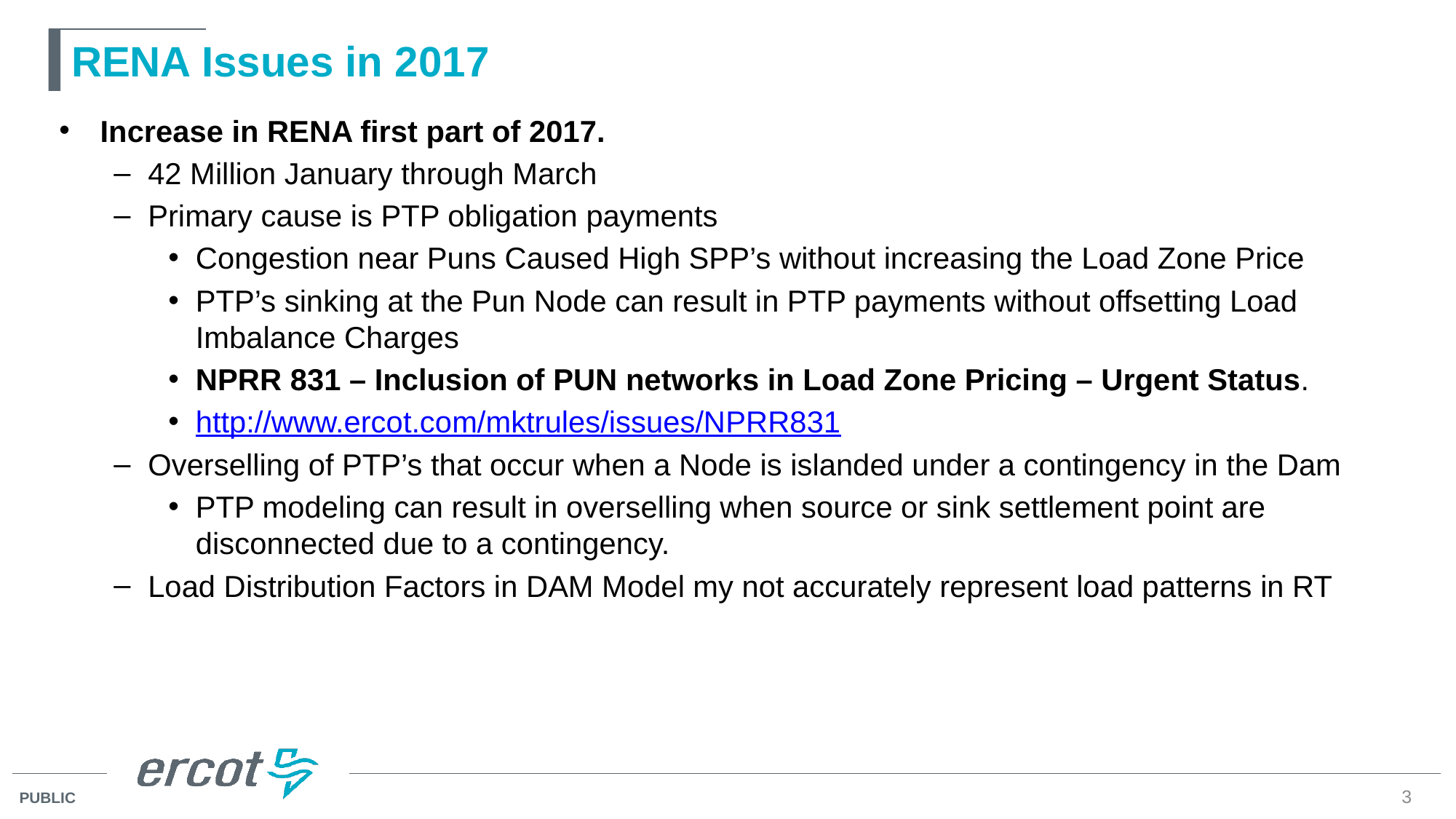

# RENA Issues in 2017
Increase in RENA first part of 2017.
42 Million January through March
Primary cause is PTP obligation payments
Congestion near Puns Caused High SPP’s without increasing the Load Zone Price
PTP’s sinking at the Pun Node can result in PTP payments without offsetting Load Imbalance Charges
NPRR 831 – Inclusion of PUN networks in Load Zone Pricing – Urgent Status.
http://www.ercot.com/mktrules/issues/NPRR831
Overselling of PTP’s that occur when a Node is islanded under a contingency in the Dam
PTP modeling can result in overselling when source or sink settlement point are disconnected due to a contingency.
Load Distribution Factors in DAM Model my not accurately represent load patterns in RT

3